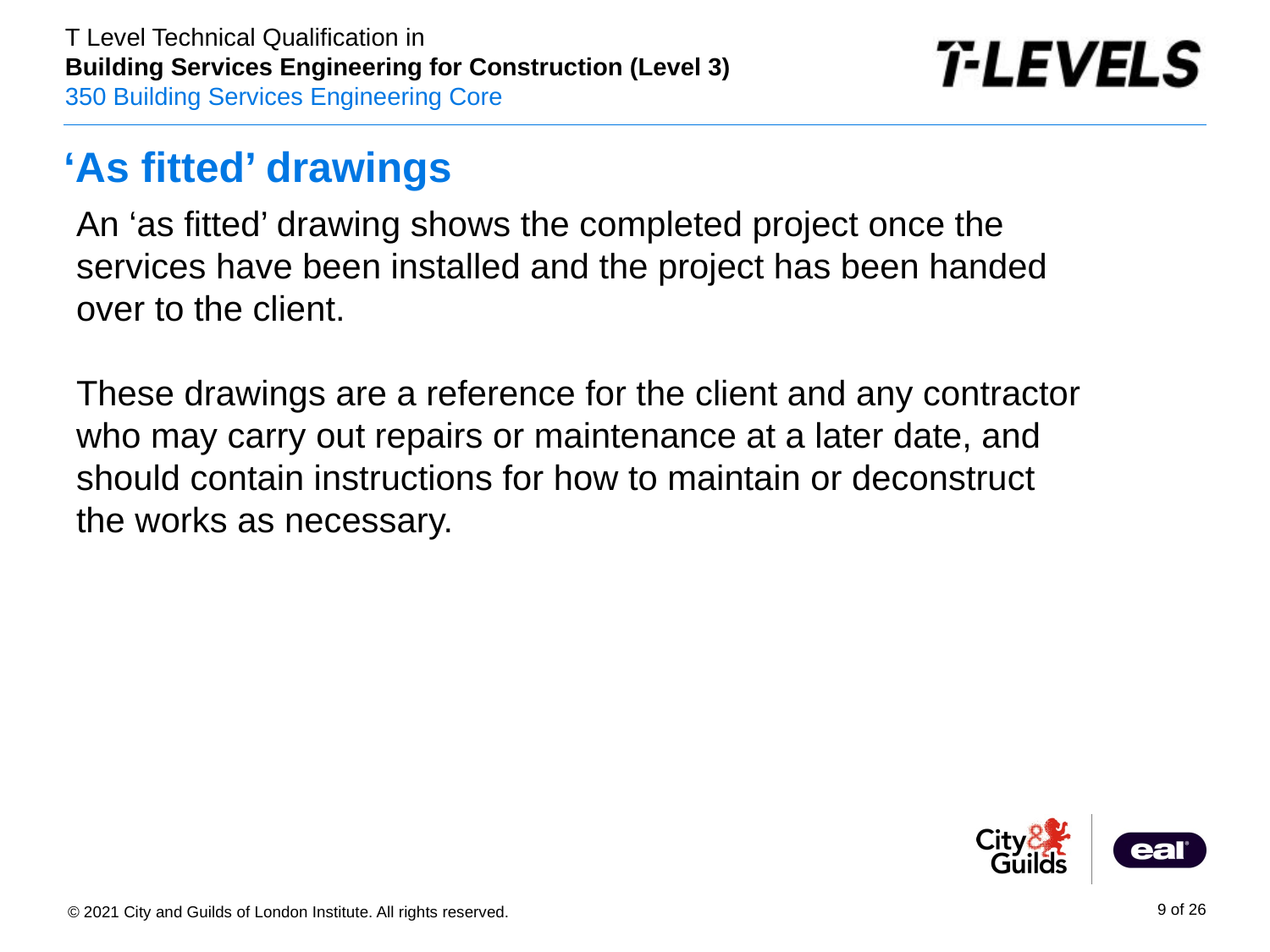

# ‘As fitted’ drawings
An ‘as fitted’ drawing shows the completed project once the services have been installed and the project has been handed over to the client.

These drawings are a reference for the client and any contractor who may carry out repairs or maintenance at a later date, and should contain instructions for how to maintain or deconstruct the works as necessary.